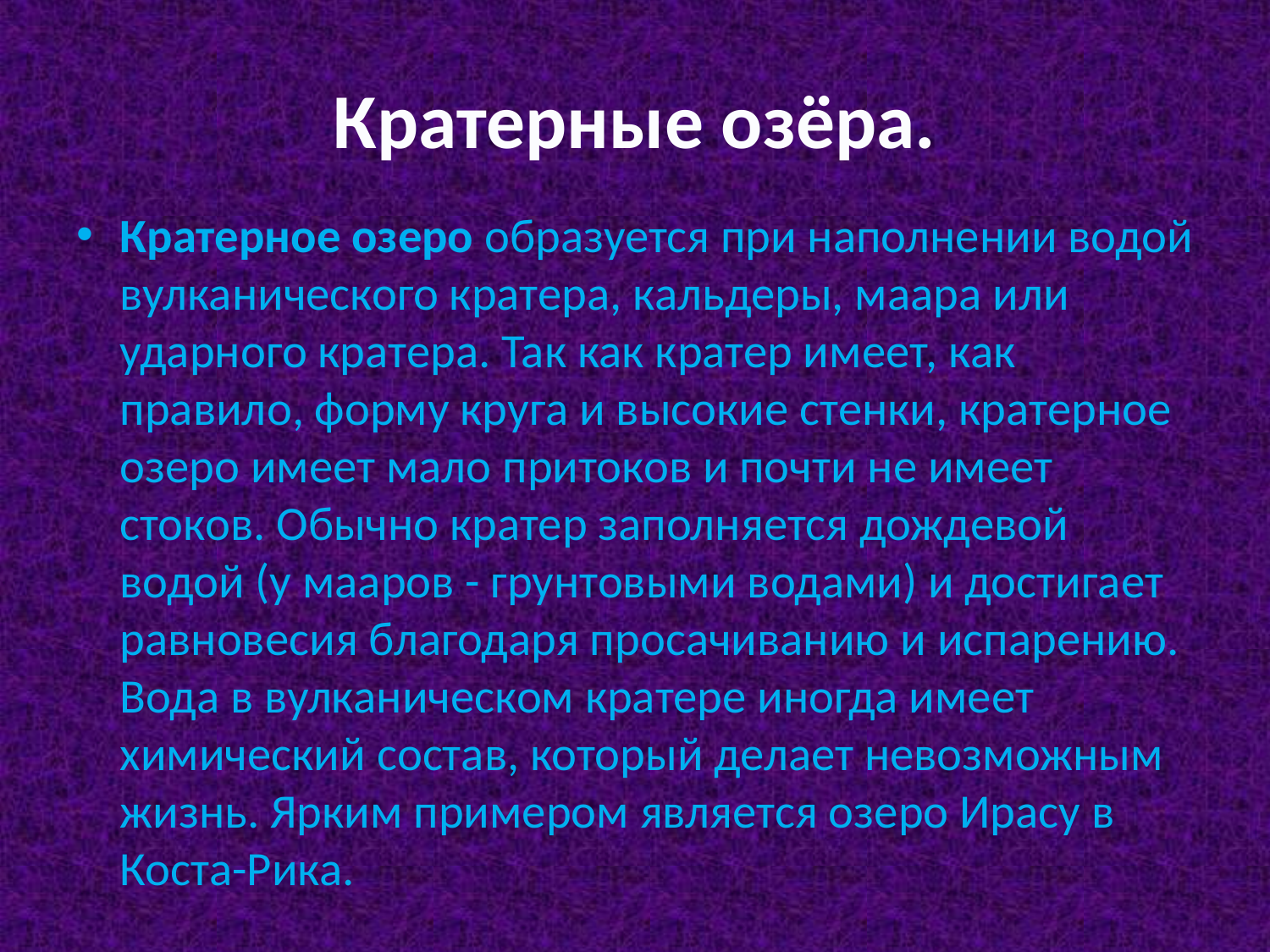

# Кратерные озёра.
Кратерное озеро образуется при наполнении водой вулканического кратера, кальдеры, маара или ударного кратера. Так как кратер имеет, как правило, форму круга и высокие стенки, кратерное озеро имеет мало притоков и почти не имеет стоков. Обычно кратер заполняется дождевой водой (у мааров - грунтовыми водами) и достигает равновесия благодаря просачиванию и испарению. Вода в вулканическом кратере иногда имеет химический состав, который делает невозможным жизнь. Ярким примером является озеро Ирасу в Коста-Рика.